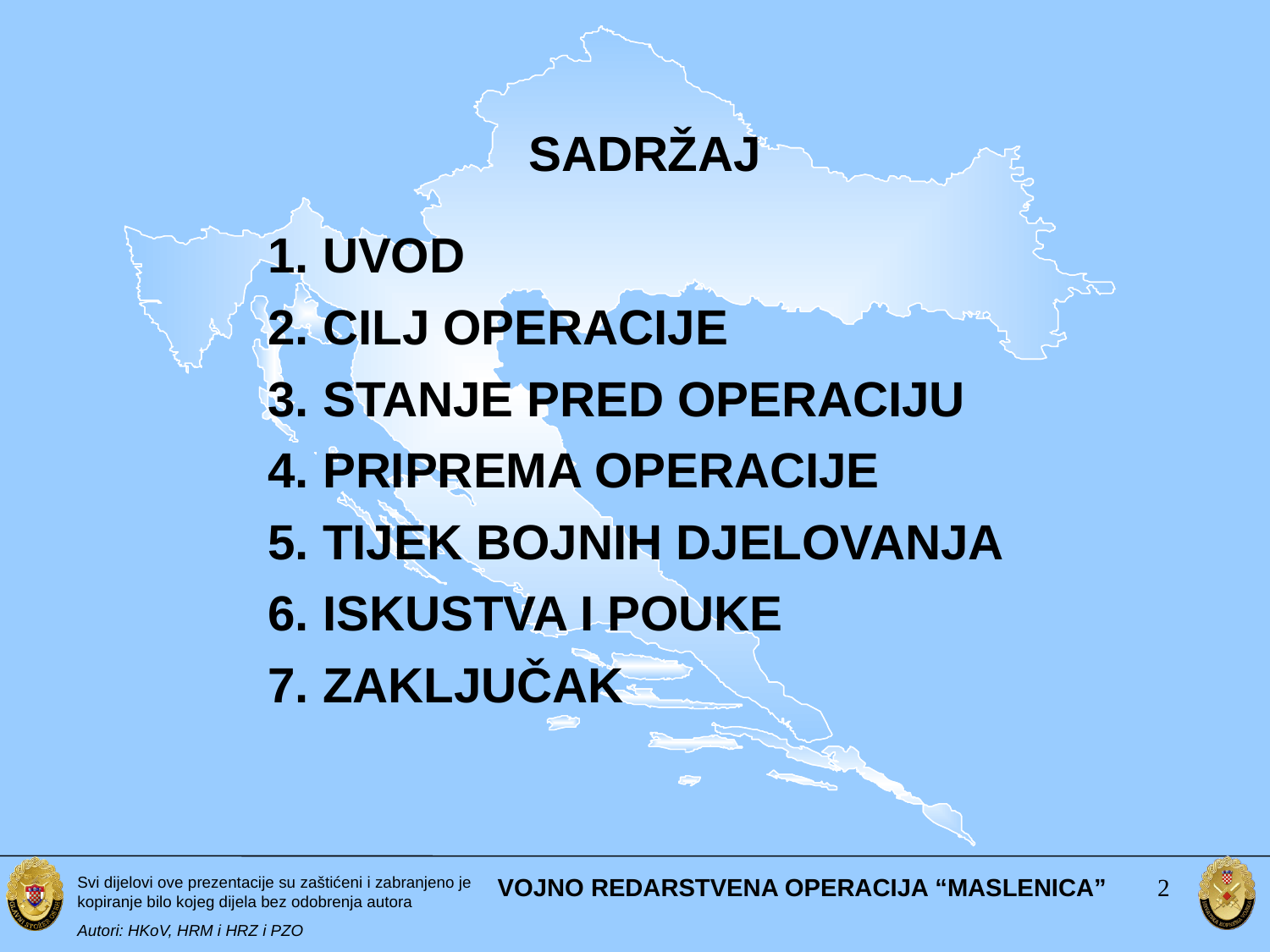

SADRŽAJ
1. UVOD
2. CILJ OPERACIJE
3. STANJE PRED OPERACIJU
4. PRIPREMA OPERACIJE
5. TIJEK BOJNIH DJELOVANJA
6. ISKUSTVA I POUKE
7. ZAKLJUČAK

VOJNO REDARSTVENA OPERACIJA “MASLENICA”